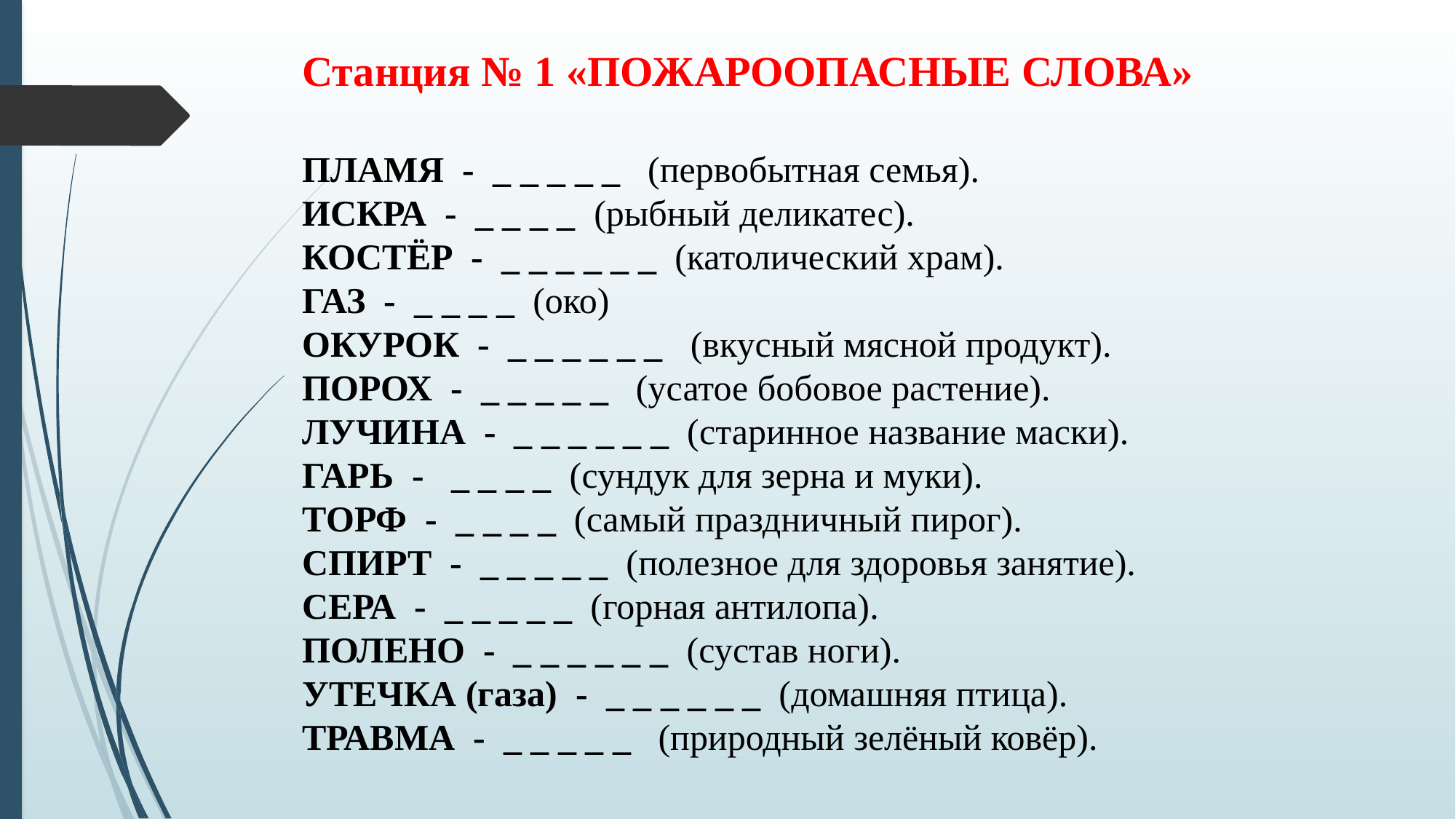

# Станция № 1 «ПОЖАРООПАСНЫЕ СЛОВА» ПЛАМЯ  -  _ _ _ _ _   (первобытная семья). ИСКРА  -  _ _ _ _  (рыбный деликатес). КОСТЁР  -  _ _ _ _ _ _  (католический храм). ГАЗ  -  _ _ _ _  (око)  ОКУРОК  -  _ _ _ _ _ _   (вкусный мясной продукт). ПОРОХ  -  _ _ _ _ _   (усатое бобовое растение). ЛУЧИНА  -  _ _ _ _ _ _  (старинное название маски). ГАРЬ  -   _ _ _ _  (сундук для зерна и муки). ТОРФ  -  _ _ _ _  (самый праздничный пирог). СПИРТ  -  _ _ _ _ _  (полезное для здоровья занятие). СЕРА  -  _ _ _ _ _  (горная антилопа). ПОЛЕНО  -  _ _ _ _ _ _  (сустав ноги). УТЕЧКА (газа)  -  _ _ _ _ _ _  (домашняя птица). ТРАВМА  -  _ _ _ _ _   (природный зелёный ковёр).